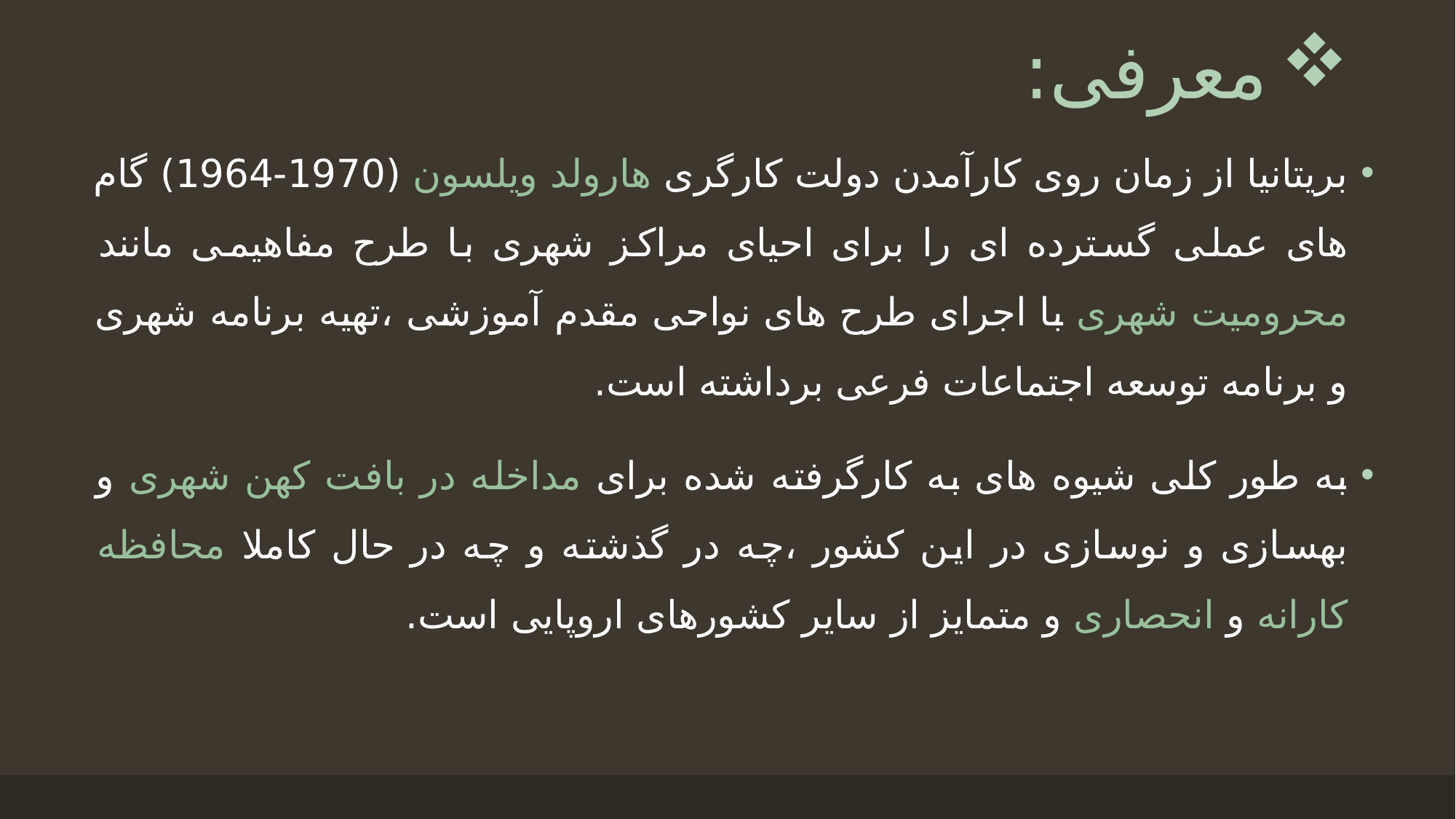

# معرفی:
بریتانیا از زمان روی کارآمدن دولت کارگری هارولد ویلسون (1970-1964) گام های عملی گسترده ای را برای احیای مراکز شهری با طرح مفاهیمی مانند محرومیت شهری با اجرای طرح های نواحی مقدم آموزشی ،تهیه برنامه شهری و برنامه توسعه اجتماعات فرعی برداشته است.
به طور کلی شیوه های به کارگرفته شده برای مداخله در بافت کهن شهری و بهسازی و نوسازی در این کشور ،چه در گذشته و چه در حال کاملا محافظه کارانه و انحصاری و متمایز از سایر کشورهای اروپایی است.